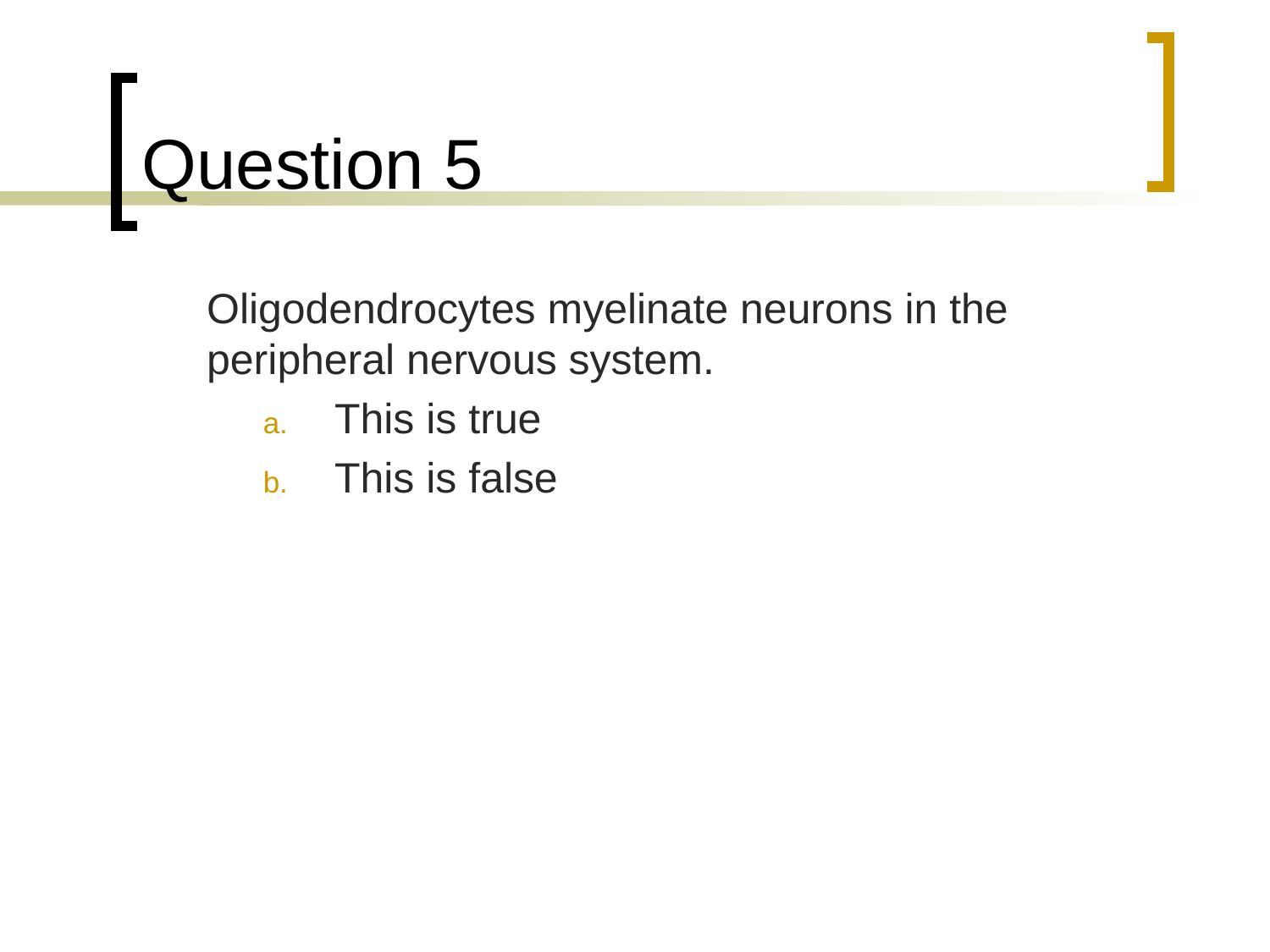

# Question 5
	Oligodendrocytes myelinate neurons in the peripheral nervous system.
This is true
This is false